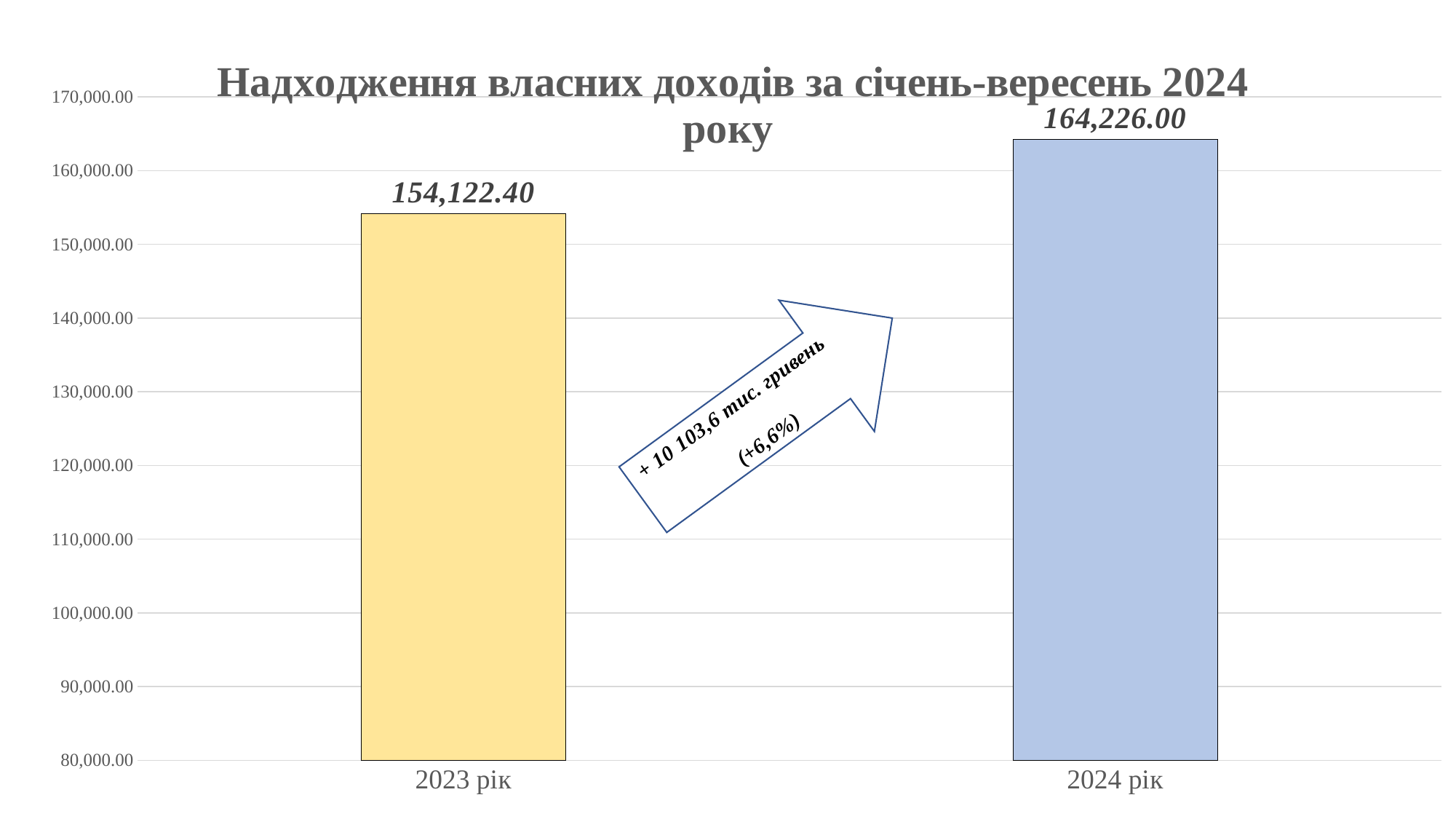

### Chart: Надходження власних доходів за січень-вересень 2024 року

| Category |  |
|---|---|
| 2023 рік | 154122.4 |
| 2024 рік | 164226.0 |